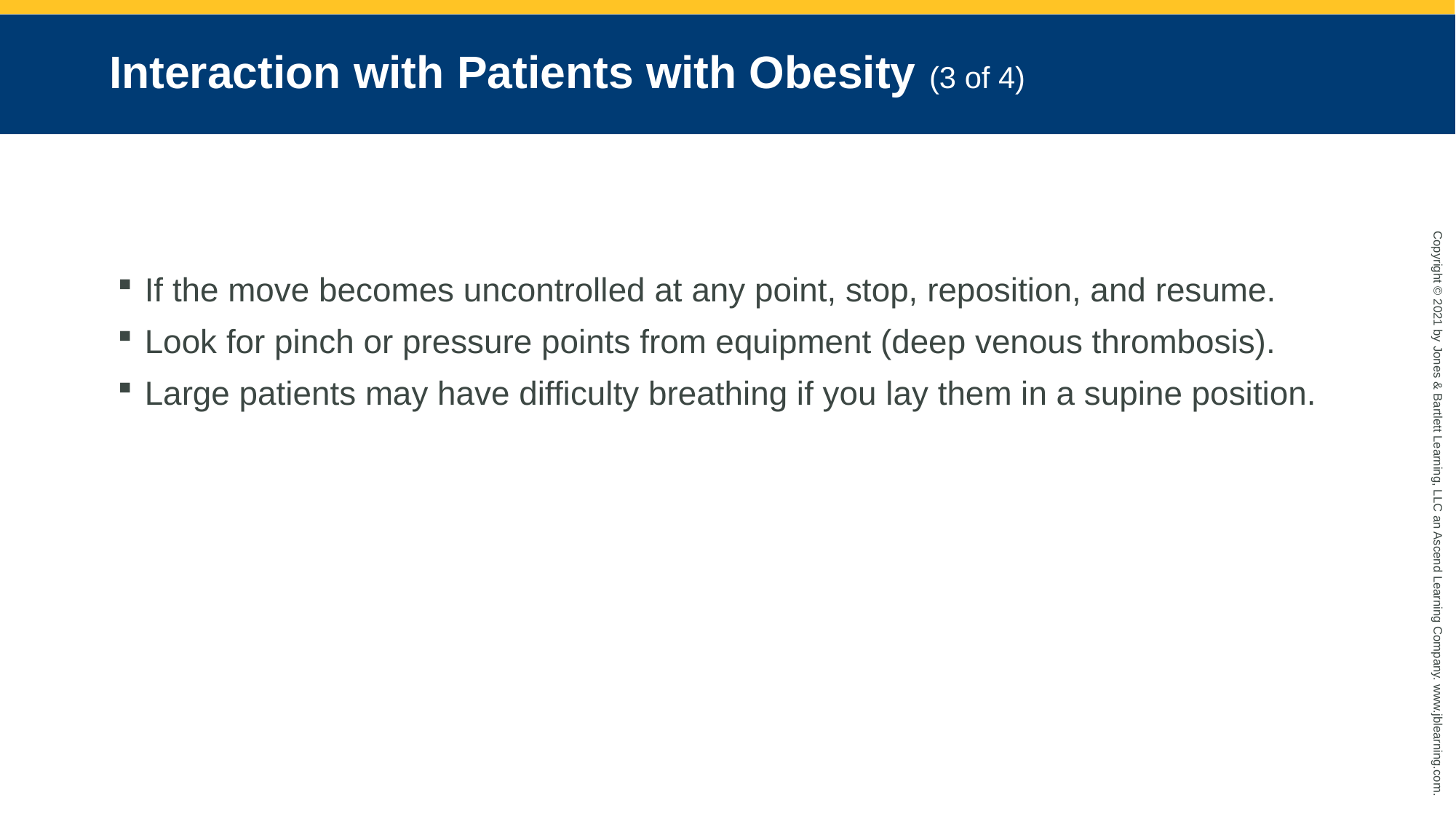

# Interaction with Patients with Obesity (3 of 4)
If the move becomes uncontrolled at any point, stop, reposition, and resume.
Look for pinch or pressure points from equipment (deep venous thrombosis).
Large patients may have difficulty breathing if you lay them in a supine position.